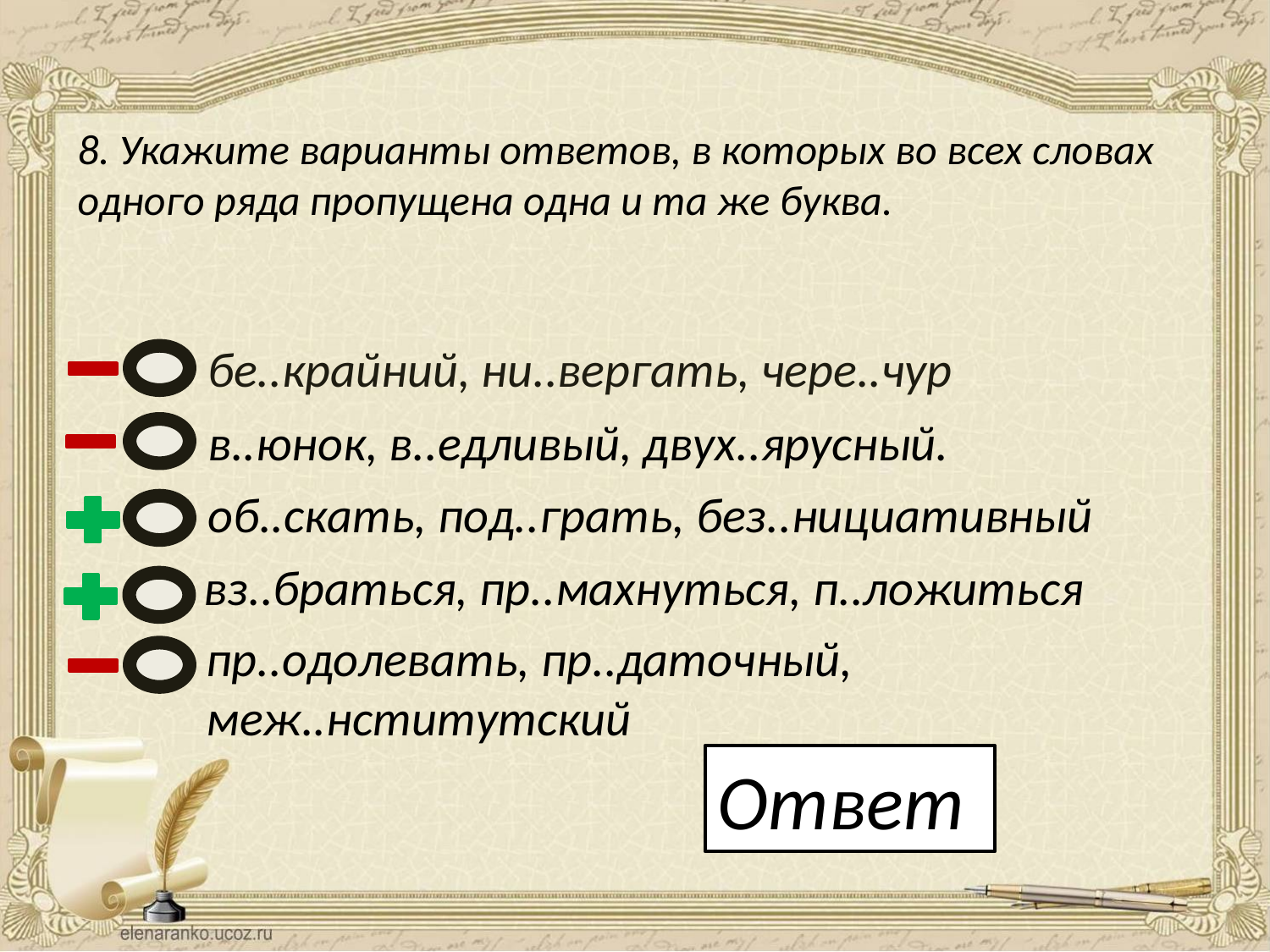

8. Укажите варианты ответов, в которых во всех словах одного ряда пропущена одна и та же буква.
бе..крайний, ни..вергать, чере..чур

в..юнок, в..едливый, двух..ярусный.

об..скать, под..грать, без..нициативный

вз..браться, пр..махнуться, п..ложиться

пр..одолевать, пр..даточный, меж..нститутский

Ответ